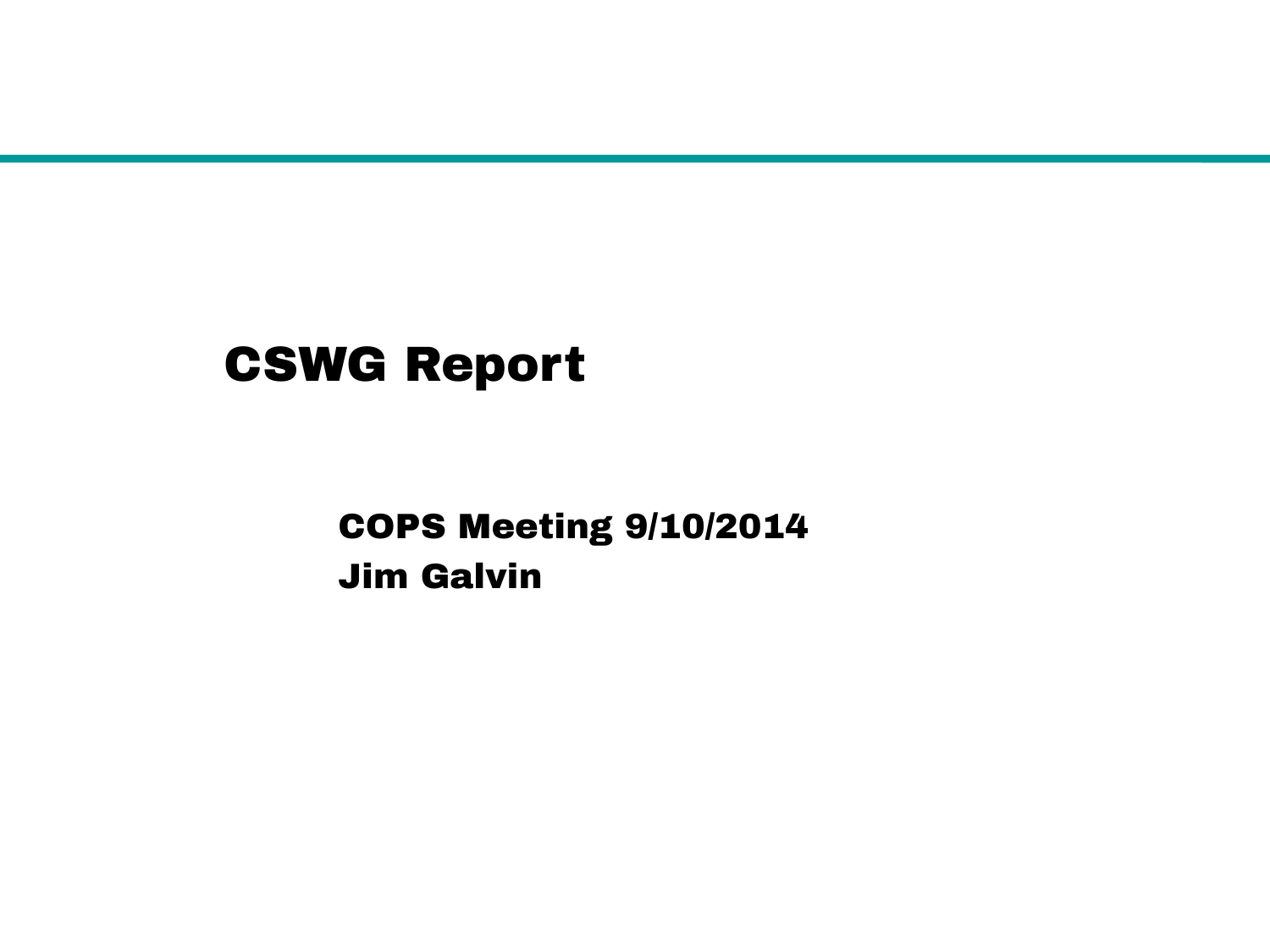

# CSWG Report
COPS Meeting 9/10/2014
Jim Galvin